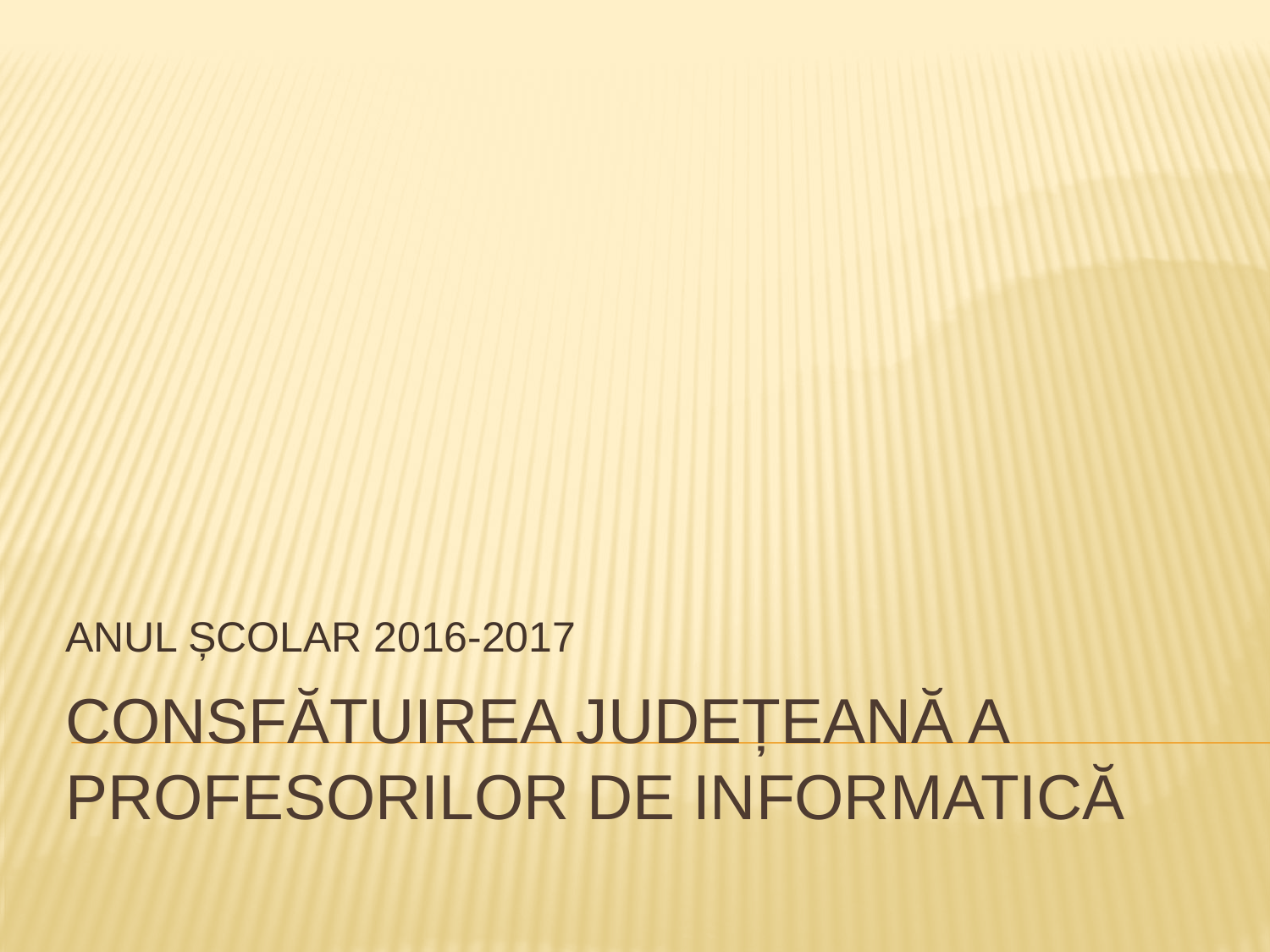

ANUL ȘCOLAR 2016-2017
# CONSFĂTUIREA JUDEȚEANĂ A PROFESORILOR DE INFORMATICĂ